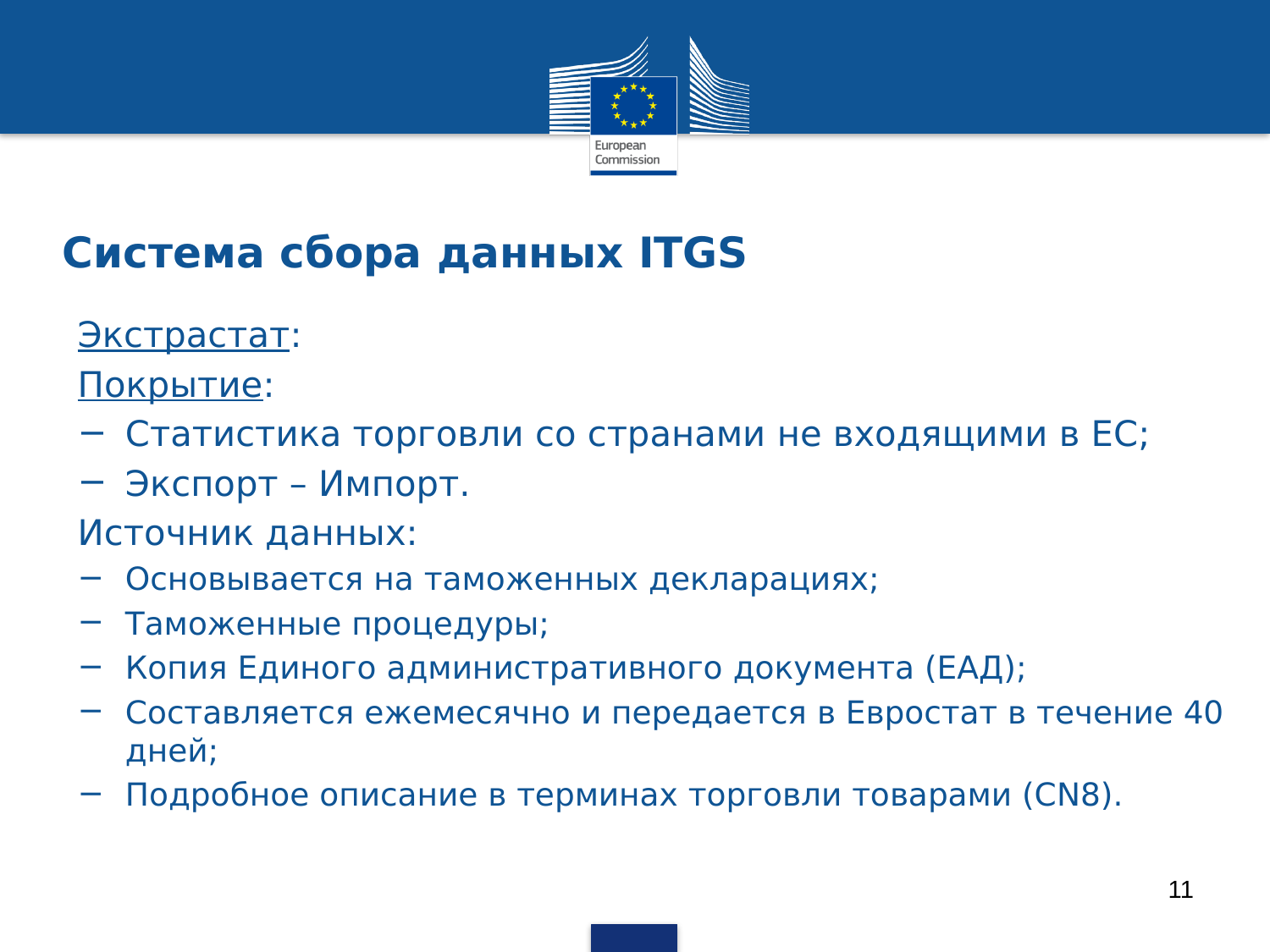

# Система сбора данных ITGS
Экстрастат:
Покрытие:
Статистика торговли со странами не входящими в ЕС;
Экспорт – Импорт.
Источник данных:
Основывается на таможенных декларациях;
Таможенные процедуры;
Копия Единого административного документа (ЕАД);
Составляется ежемесячно и передается в Евростат в течение 40 дней;
Подробное описание в терминах торговли товарами (CN8).
11